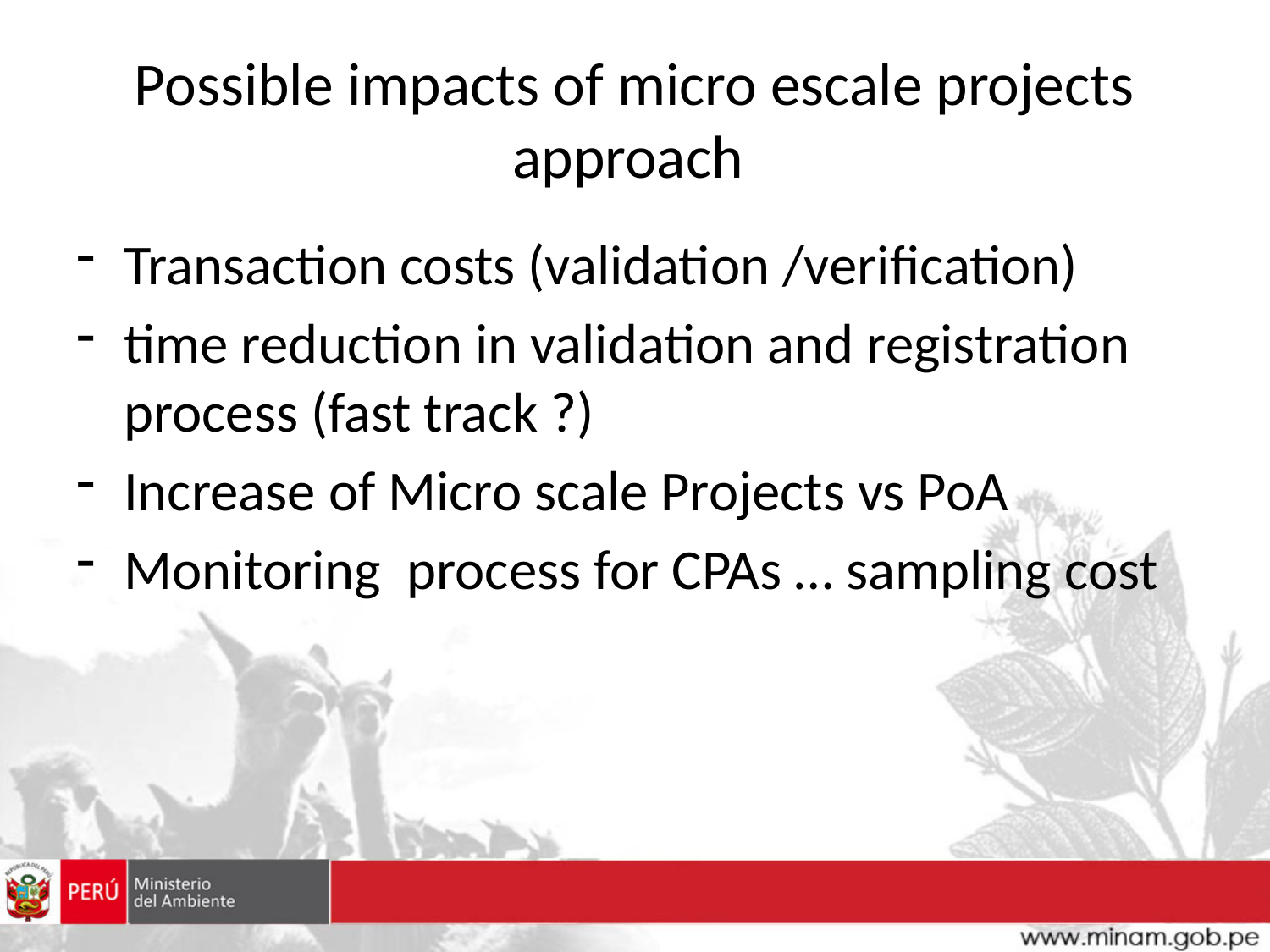

# Possible impacts of micro escale projects approach
Transaction costs (validation /verification)
time reduction in validation and registration process (fast track ?)
Increase of Micro scale Projects vs PoA
Monitoring  process for CPAs … sampling cost